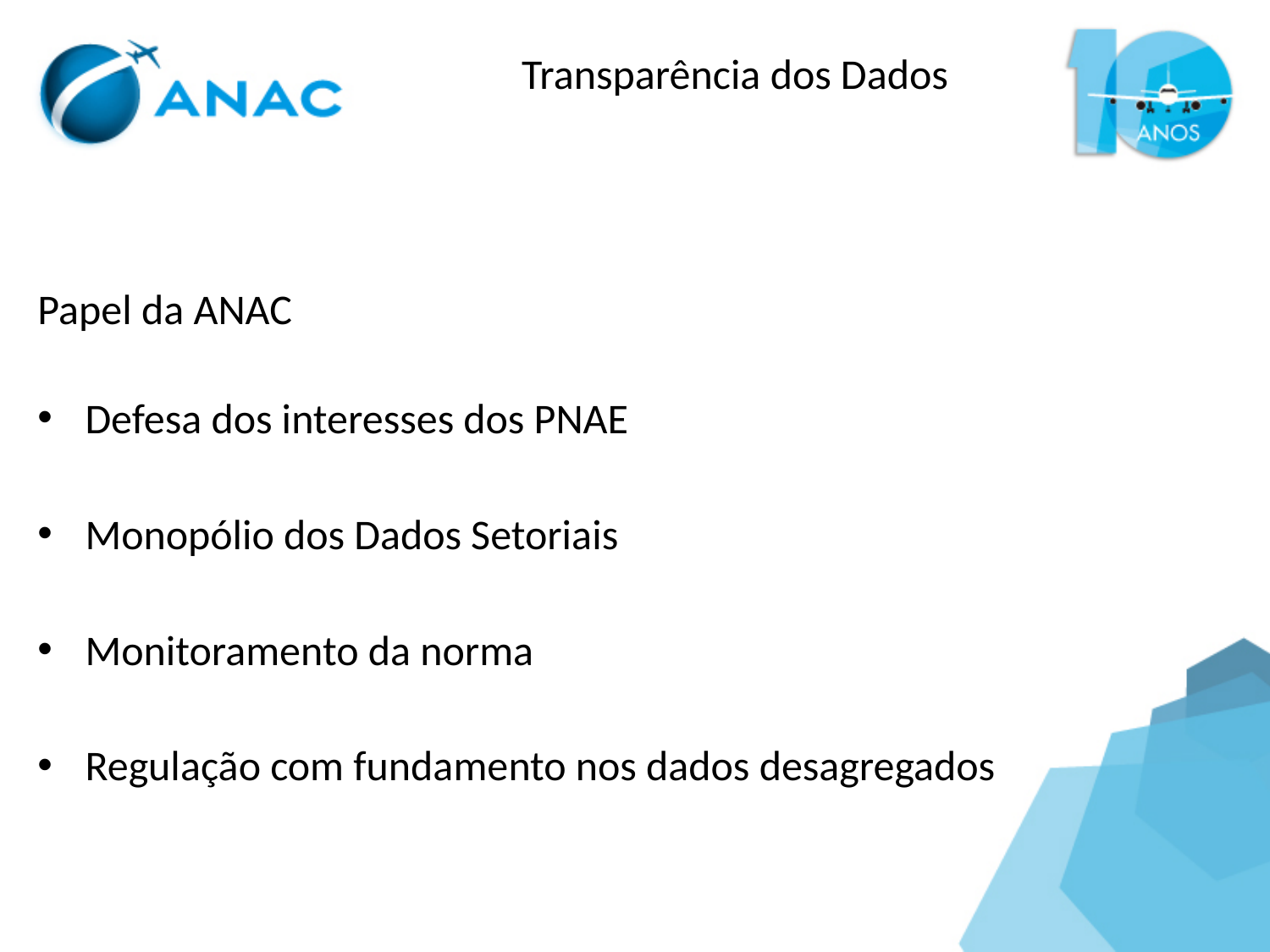

Transparência dos Dados
Papel da ANAC

Defesa dos interesses dos PNAE

Monopólio dos Dados Setoriais

Monitoramento da norma

Regulação com fundamento nos dados desagregados